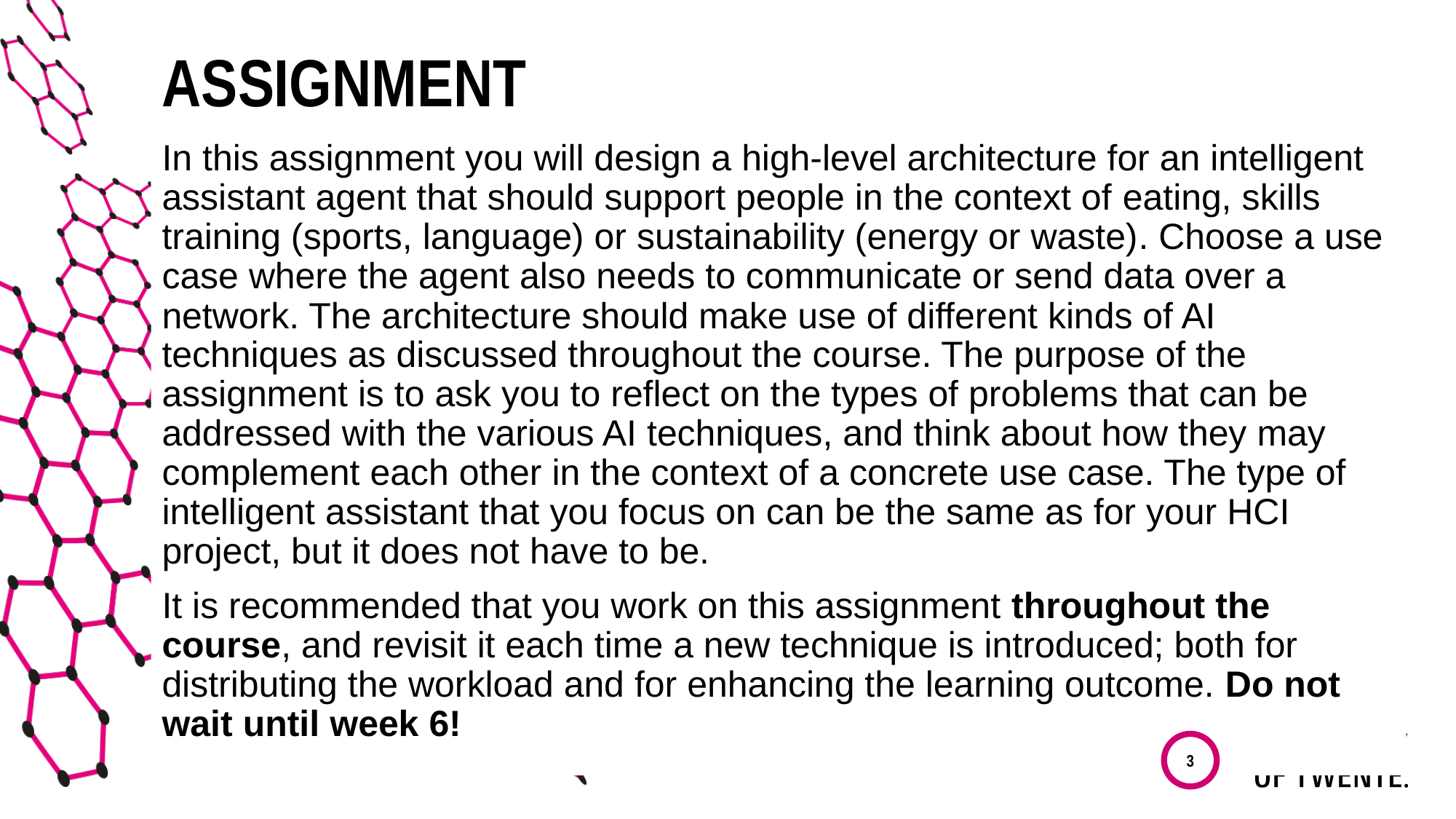

# Assignment
In this assignment you will design a high-level architecture for an intelligent assistant agent that should support people in the context of eating, skills training (sports, language) or sustainability (energy or waste). Choose a use case where the agent also needs to communicate or send data over a network. The architecture should make use of different kinds of AI techniques as discussed throughout the course. The purpose of the assignment is to ask you to reflect on the types of problems that can be addressed with the various AI techniques, and think about how they may complement each other in the context of a concrete use case. The type of intelligent assistant that you focus on can be the same as for your HCI project, but it does not have to be.
It is recommended that you work on this assignment throughout the course, and revisit it each time a new technique is introduced; both for distributing the workload and for enhancing the learning outcome. Do not wait until week 6!
3